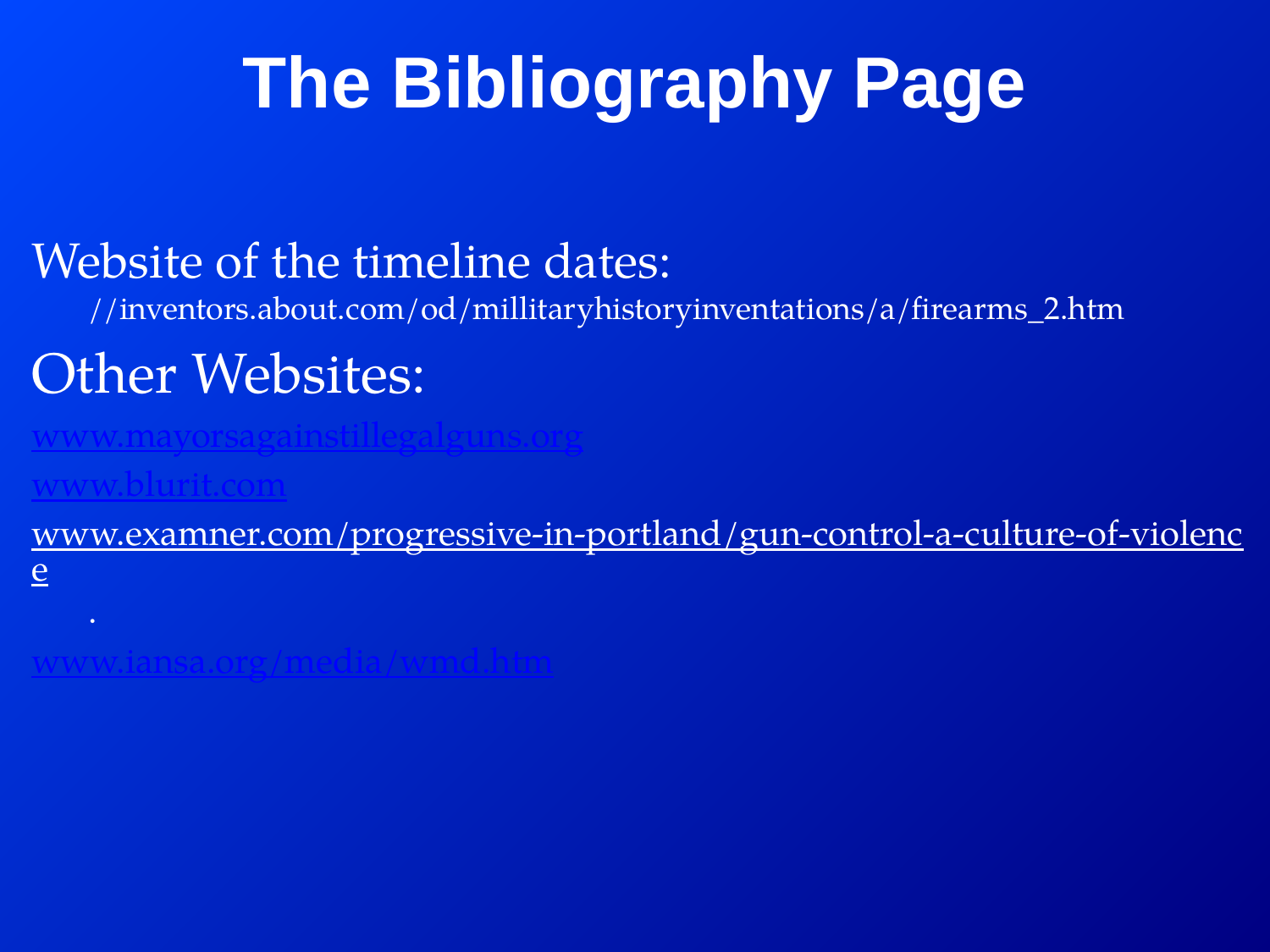

# The Bibliography Page
Website of the timeline dates: //inventors.about.com/od/millitaryhistoryinventations/a/firearms_2.htm
Other Websites:
www.mayorsagainstillegalguns.org
www.blurit.com
www.examner.com/progressive-in-portland/gun-control-a-culture-of-violence.
www.iansa.org/media/wmd.htm